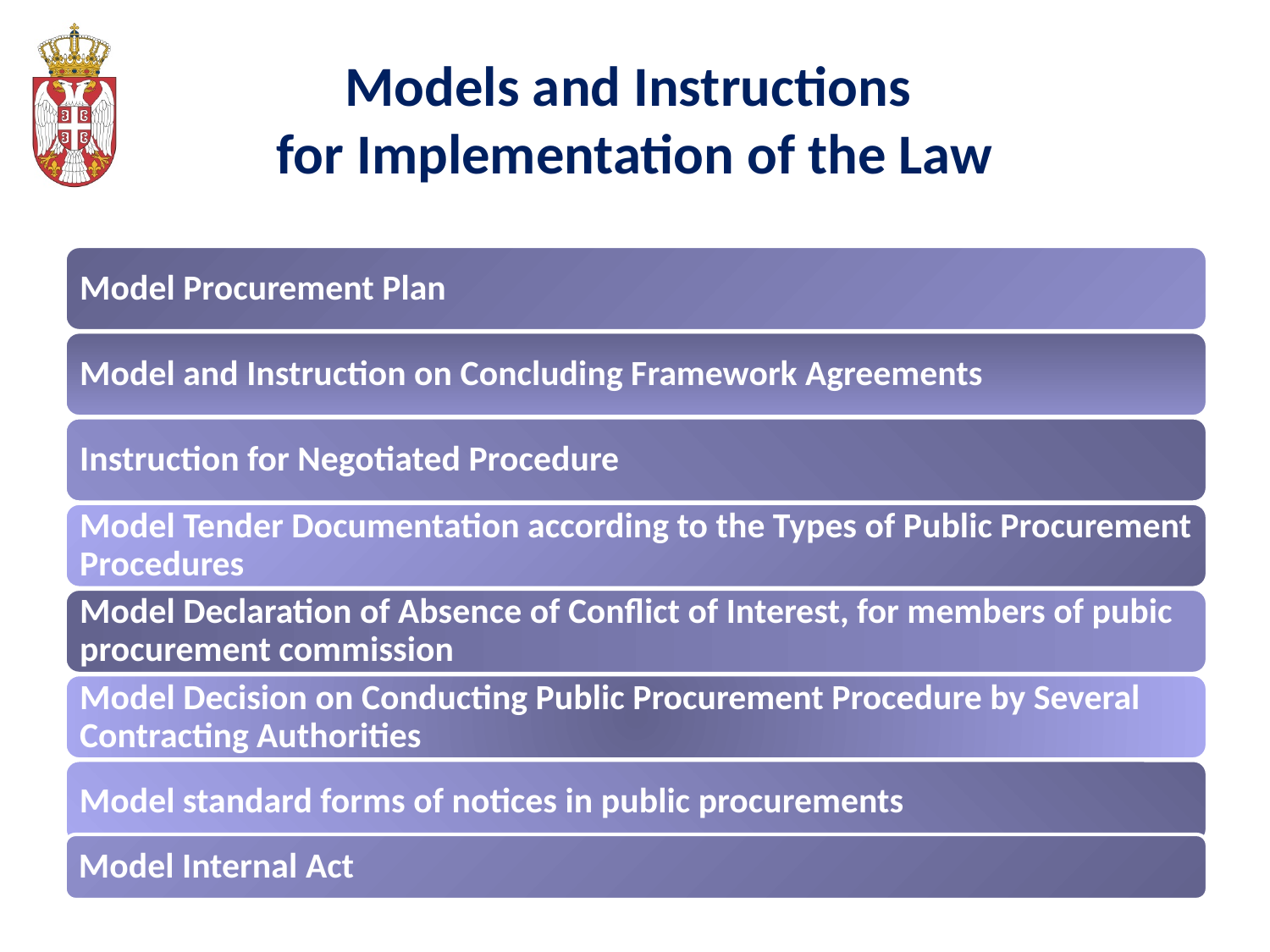

Models and Instructions
for Implementation of the Law
Model Procurement Plan
Model and Instruction on Concluding Framework Agreements
Instruction for Negotiated Procedure
Model Tender Documentation according to the Types of Public Procurement Procedures
Model Declaration of Absence of Conflict of Interest, for members of pubic procurement commission
Model Decision on Conducting Public Procurement Procedure by Several Contracting Authorities
Model standard forms of notices in public procurements
Model Internal Act